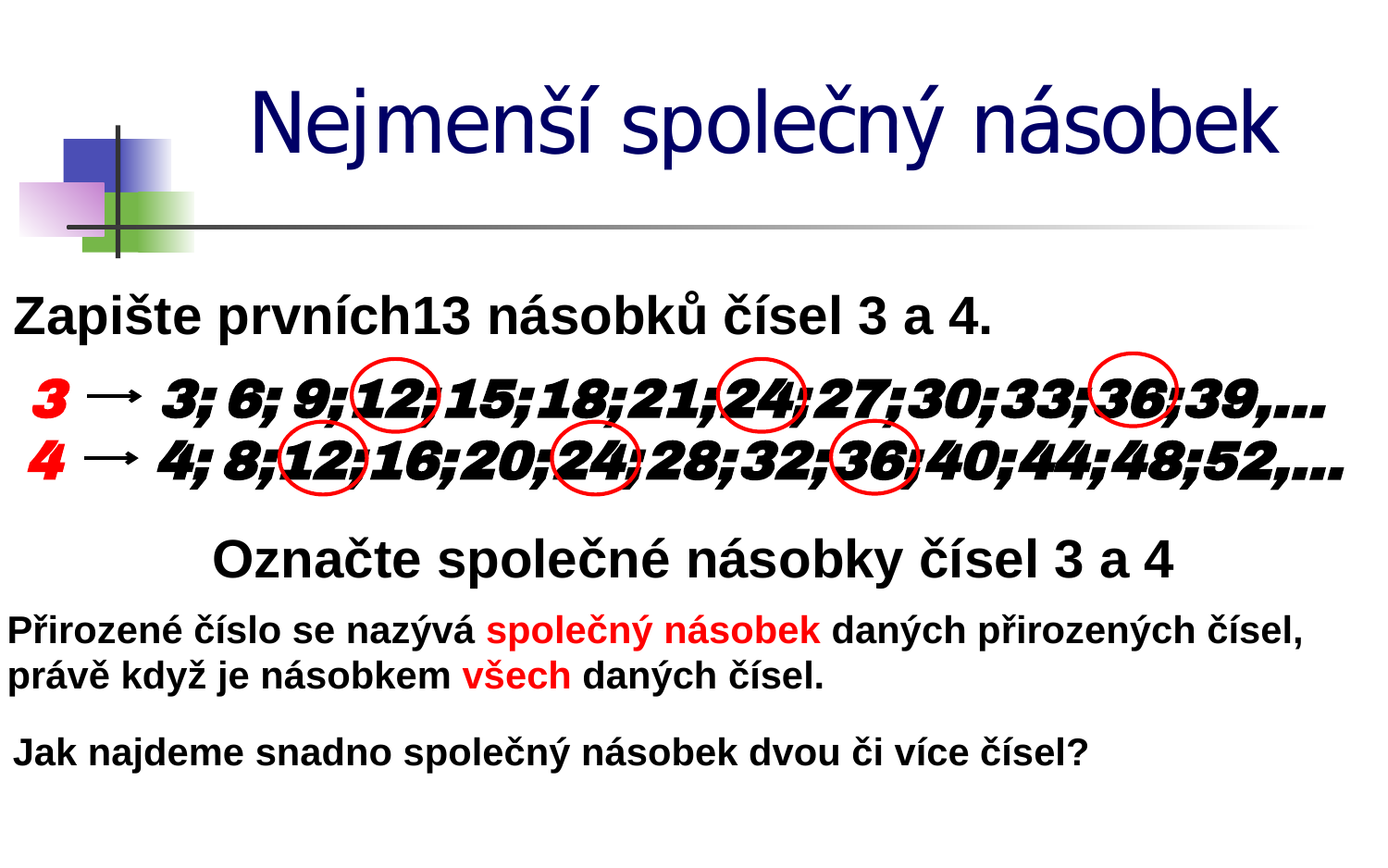

# Nejmenší společný násobek
Zapište prvních13 násobků čísel 3 a 4.

3
3;
6;
9;
12;
15;
18;
21;
24;
27;
30;
33;
36;
39,…

4
4;
8;
12;
16;
20;
24;
28;
32;
36;
40;
44;
48;
52,…
Označte společné násobky čísel 3 a 4
Přirozené číslo se nazývá společný násobek daných přirozených čísel, právě když je násobkem všech daných čísel.
Jak najdeme snadno společný násobek dvou či více čísel?